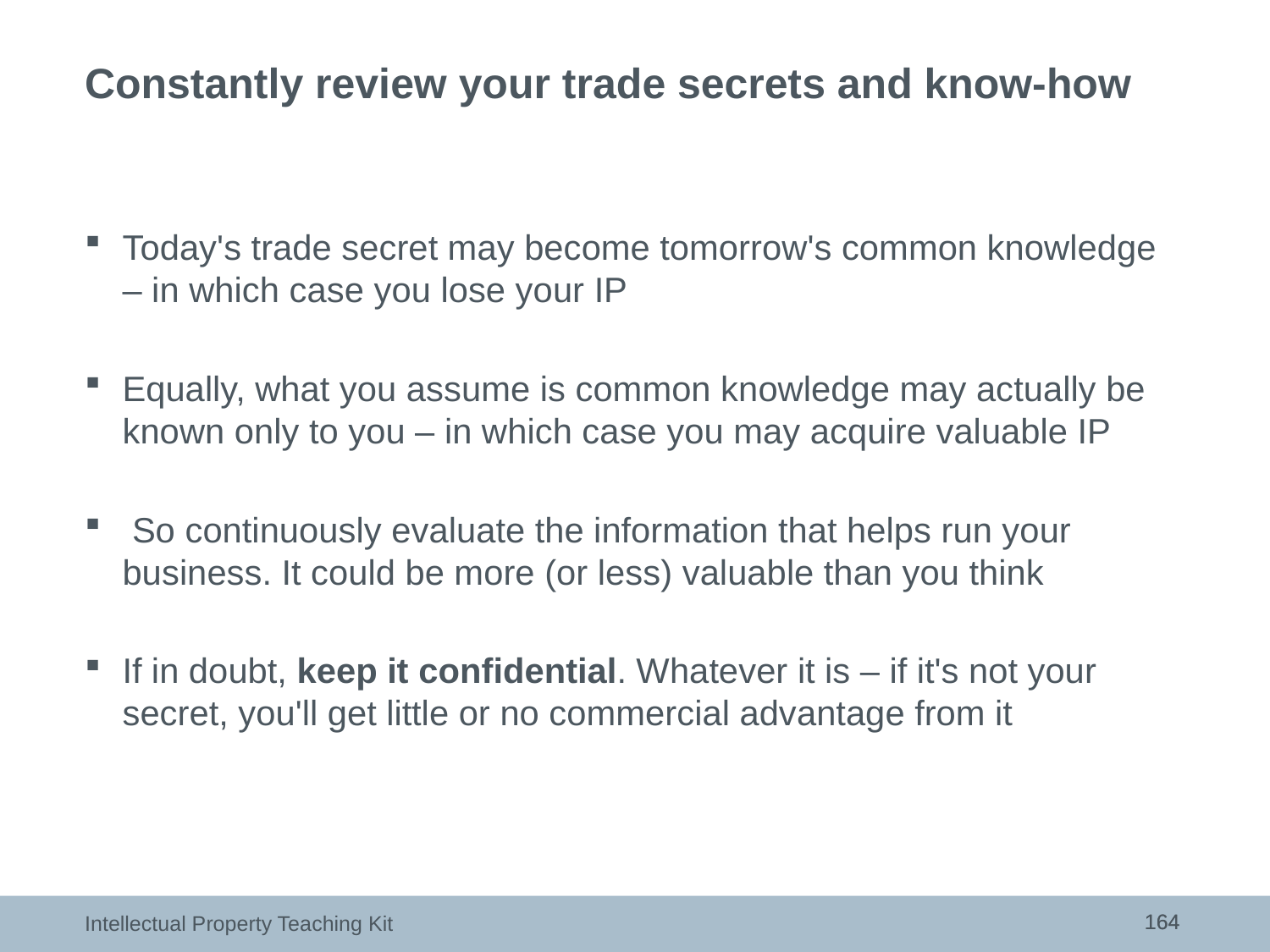

# Constantly review your trade secrets and know-how
Today's trade secret may become tomorrow's common knowledge – in which case you lose your IP

Equally, what you assume is common knowledge may actually be known only to you – in which case you may acquire valuable IP

 So continuously evaluate the information that helps run your business. It could be more (or less) valuable than you think

If in doubt, keep it confidential. Whatever it is – if it's not your secret, you'll get little or no commercial advantage from it

164
164
Intellectual Property Teaching Kit